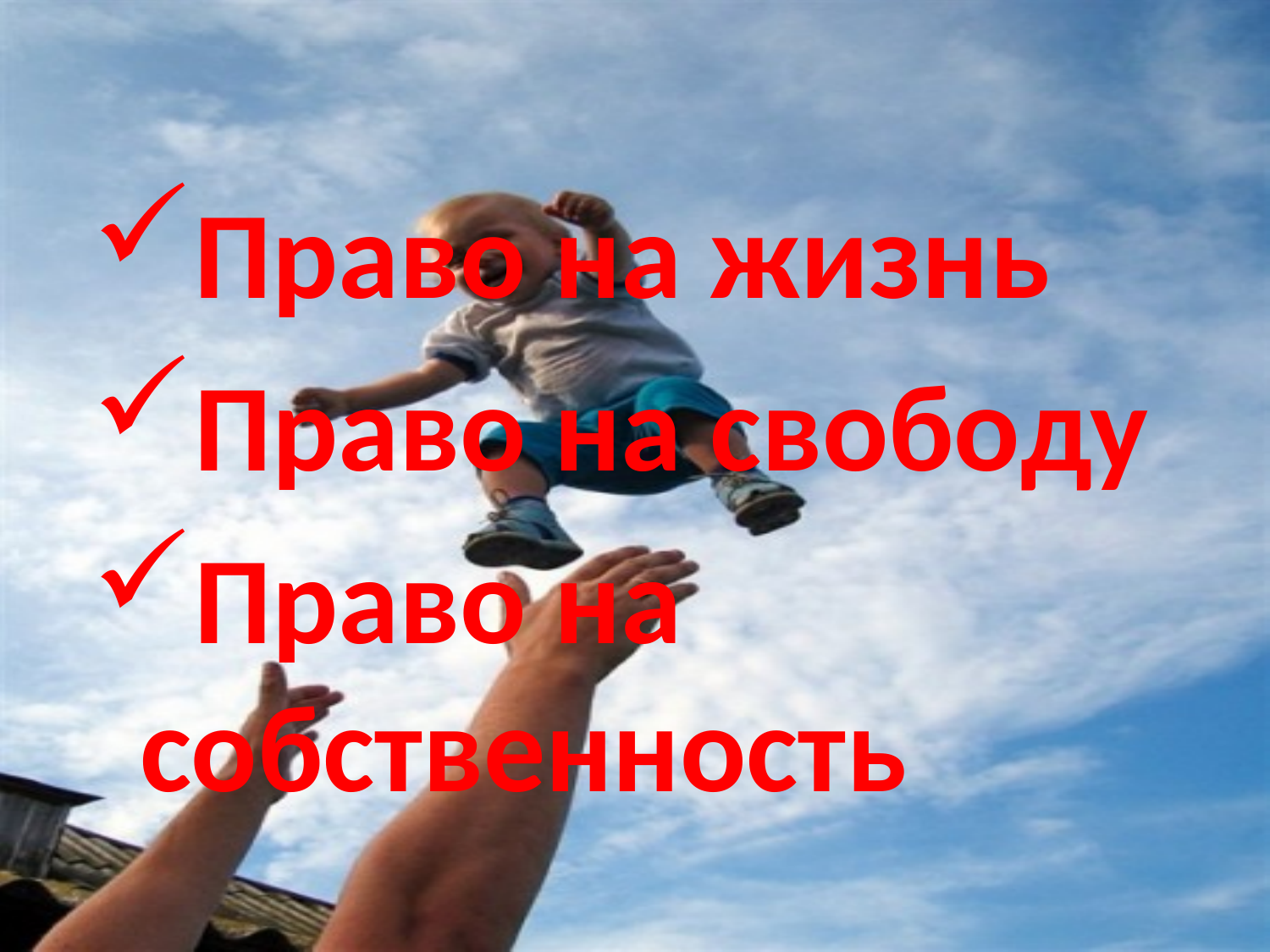

#
Право на жизнь
Право на свободу
Право на собственность